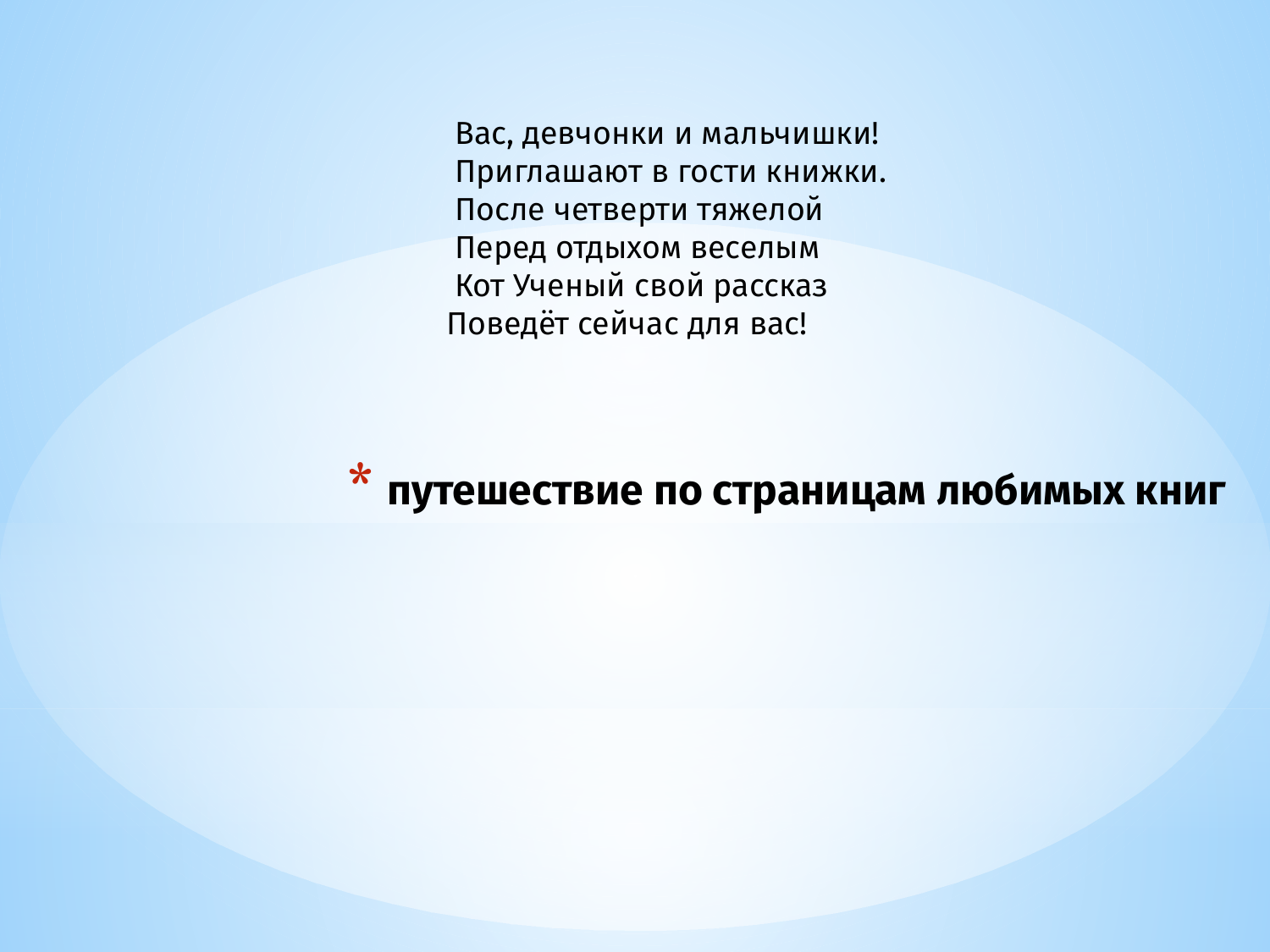

Вас, девчонки и мальчишки!
	Приглашают в гости книжки.
	После четверти тяжелой
	Перед отдыхом веселым
	Кот Ученый свой рассказ
              Поведёт сейчас для вас!
# путешествие по страницам любимых книг